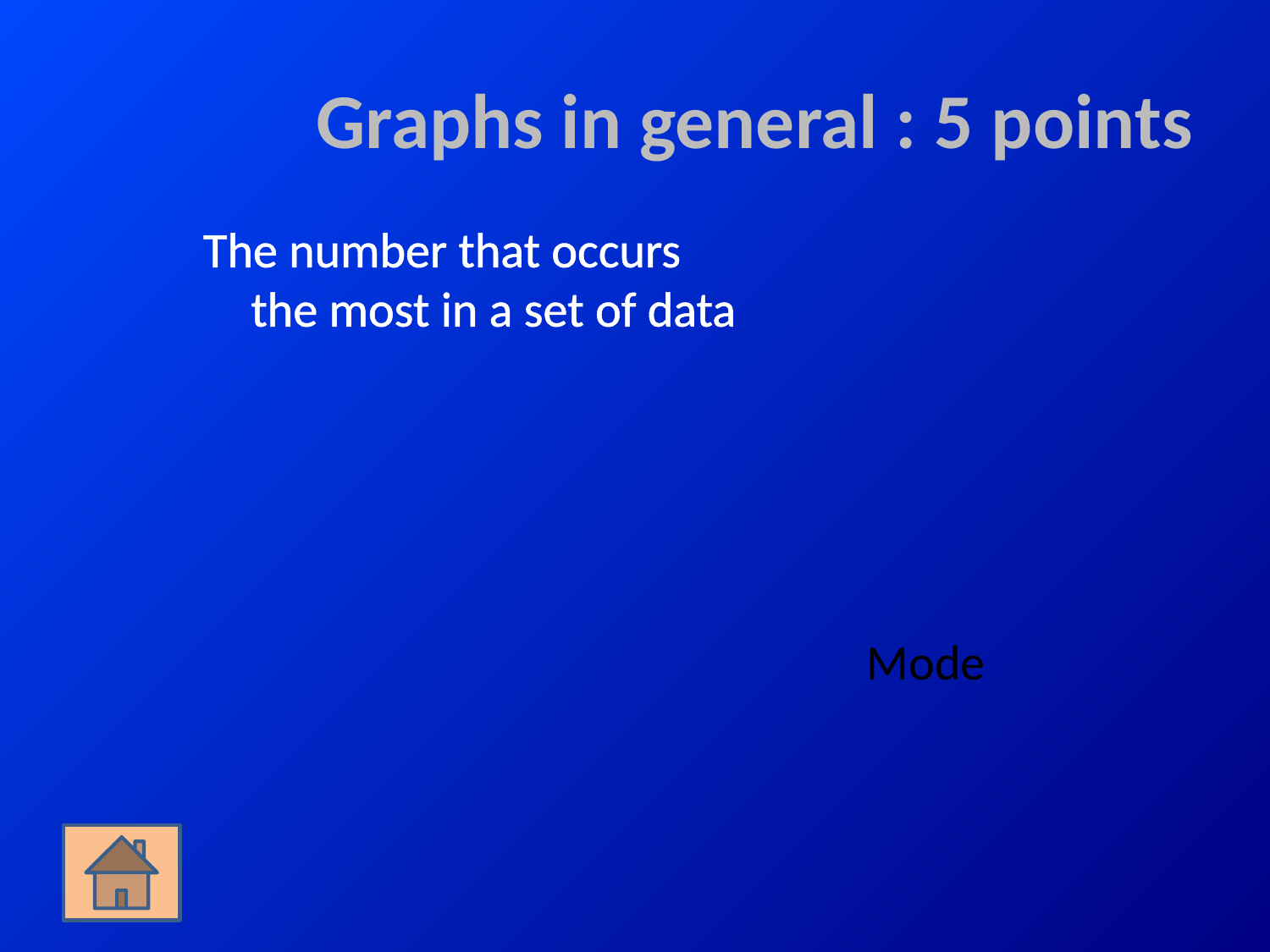

# Graphs in general : 5 points
The number that occurs the most in a set of data
Mode